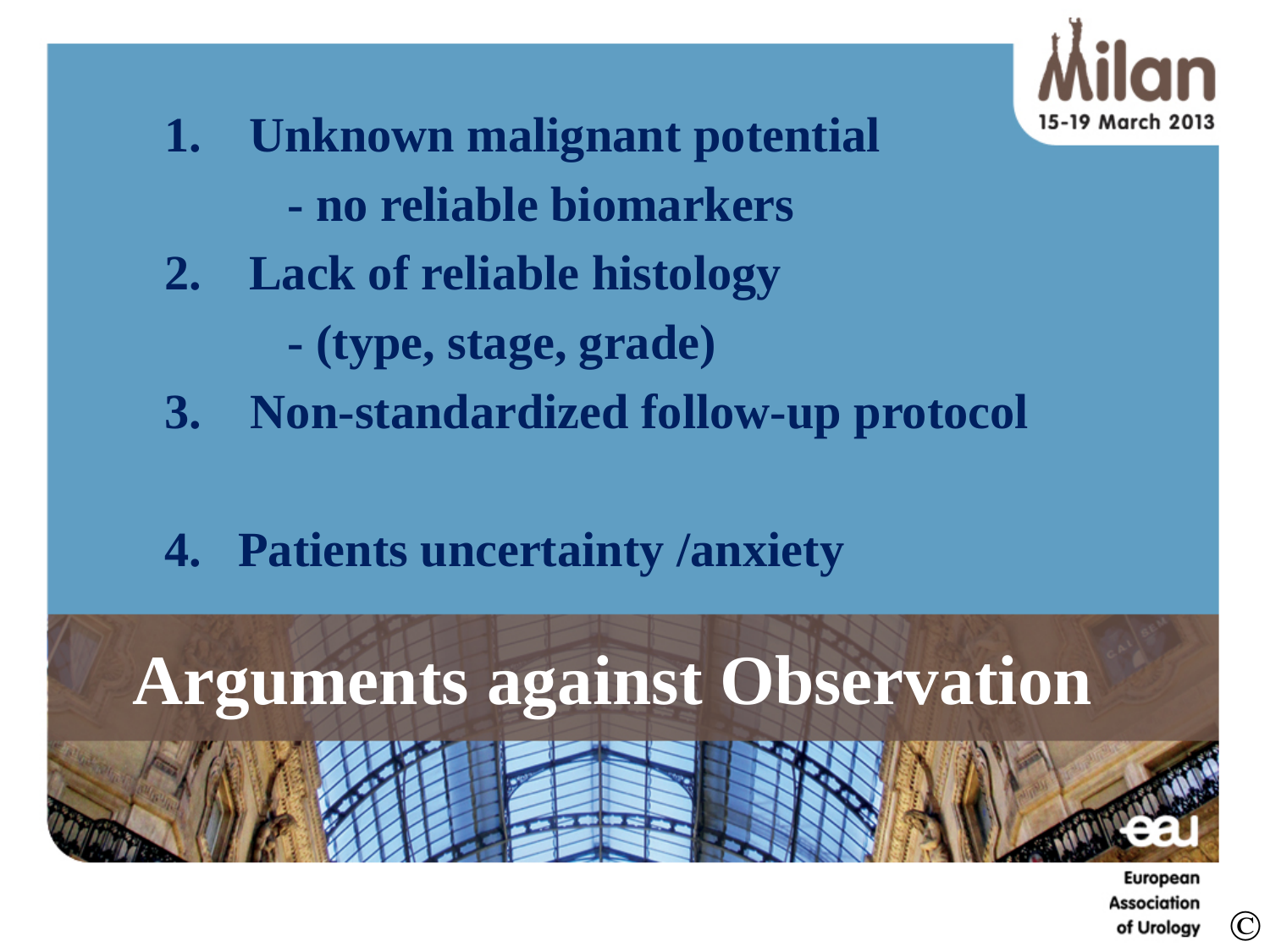

Unknown malignant potential
          - no reliable biomarkers
Lack of reliable histology
          - (type, stage, grade)
3.    Non-standardized follow-up protocol

4.   Patients uncertainty /anxiety

# Arguments against Observation